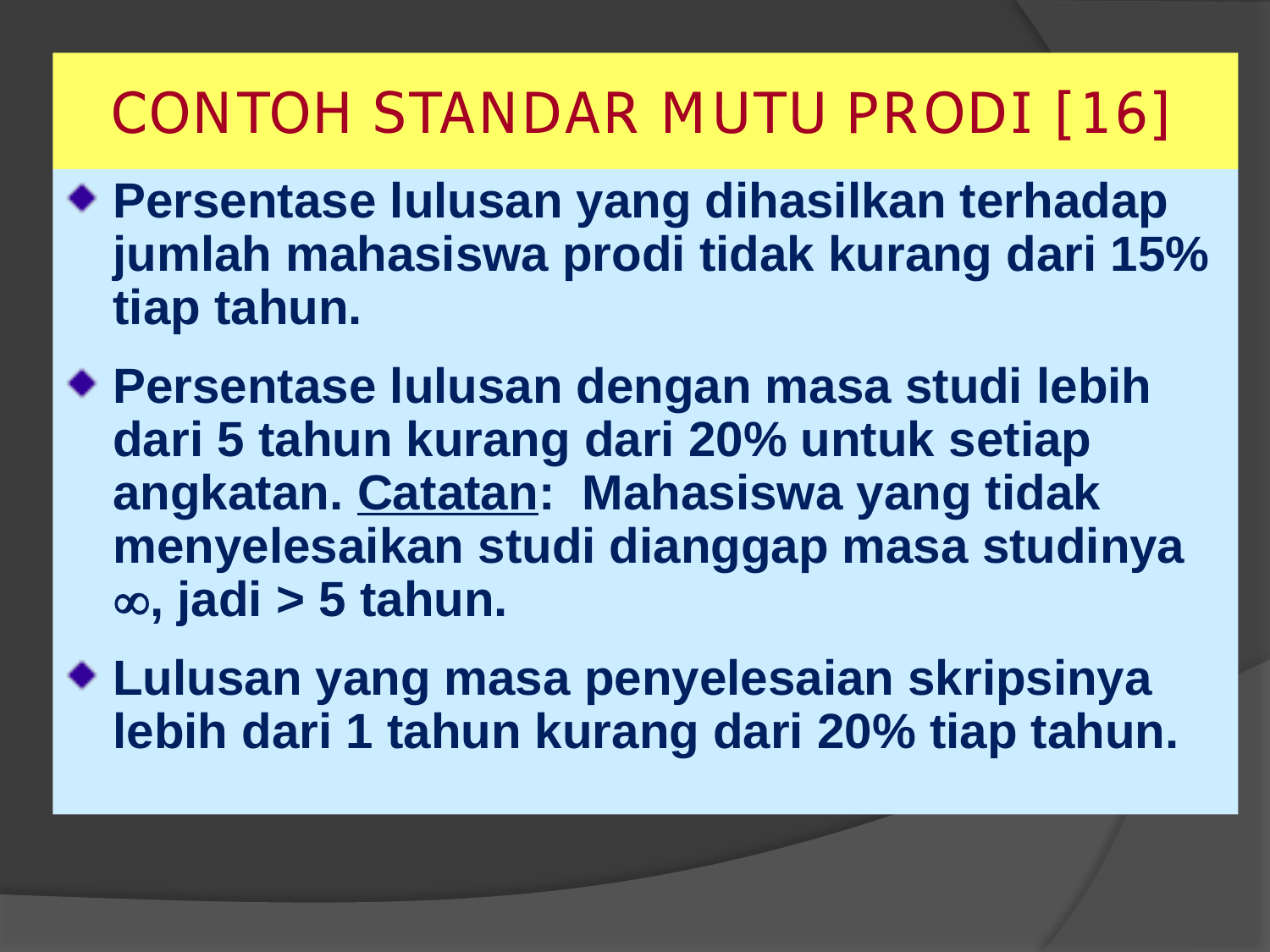

CONTOH STANDAR MUTU PRODI [16]
Persentase lulusan yang dihasilkan terhadap jumlah mahasiswa prodi tidak kurang dari 15% tiap tahun.

Persentase lulusan dengan masa studi lebih dari 5 tahun kurang dari 20% untuk setiap angkatan. Catatan:  Mahasiswa yang tidak menyelesaikan studi dianggap masa studinya ∞, jadi > 5 tahun.

Lulusan yang masa penyelesaian skripsinya lebih dari 1 tahun kurang dari 20% tiap tahun.